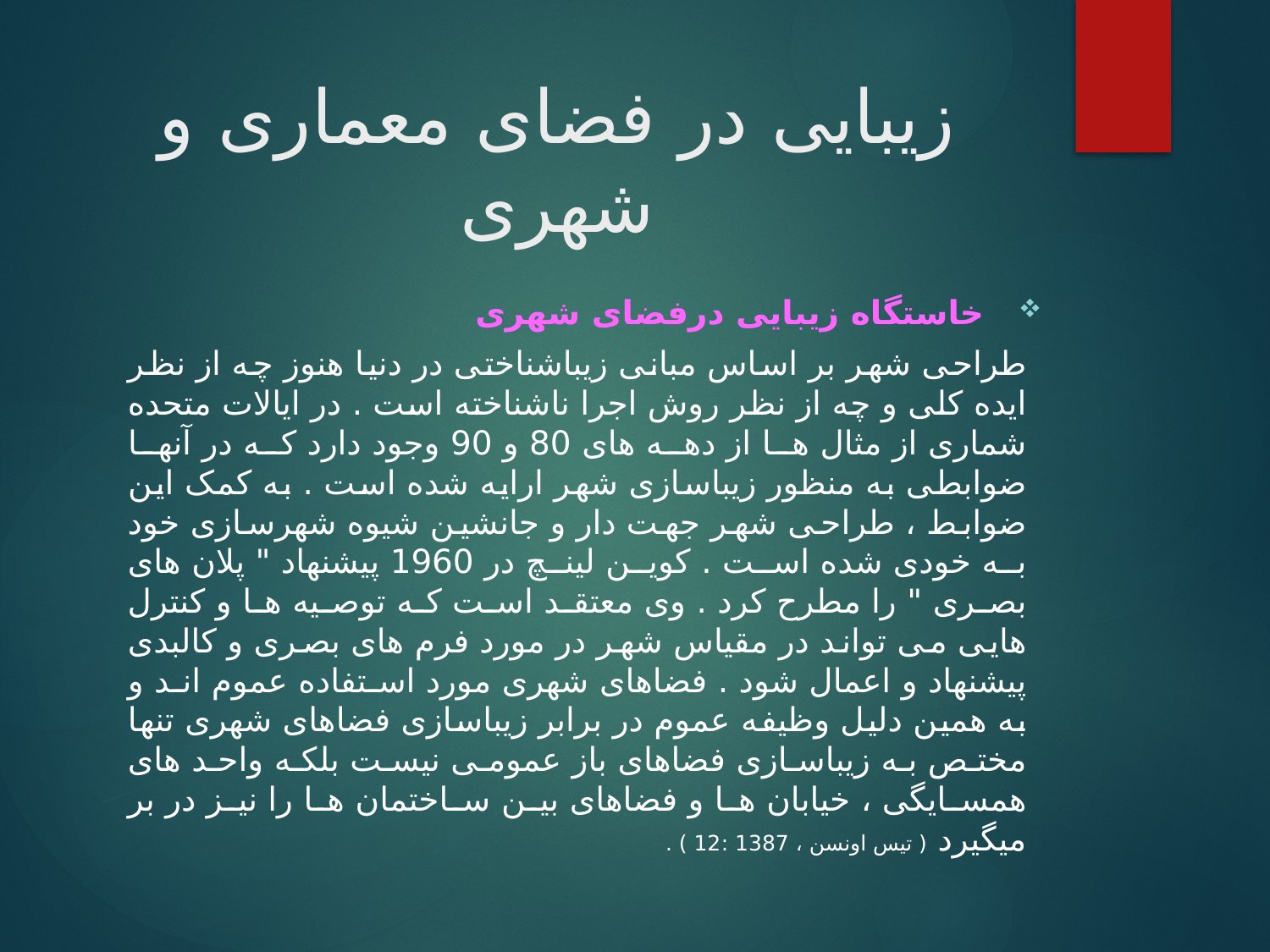

# زیبایی در فضای معماری و شهری
 خاستگاه زیبایی درفضای شهری
طراحی شهر بر اساس مبانی زیباشناختی در دنیا هنوز چه از نظر ایده کلی و چه از نظر روش اجرا ناشناخته است . در ایالات متحده شماری از مثال ها از دهه های 80 و 90 وجود دارد که در آنها ضوابطی به منظور زیباسازی شهر ارایه شده است . به کمک این ضوابط ، طراحی شهر جهت دار و جانشین شیوه شهرسازی خود به خودی شده است . کوین لینچ در 1960 پیشنهاد " پلان های بصری " را مطرح کرد . وی معتقد است که توصیه ها و کنترل هایی می تواند در مقیاس شهر در مورد فرم های بصری و کالبدی پیشنهاد و اعمال شود . فضاهای شهری مورد استفاده عموم اند و به همین دلیل وظیفه عموم در برابر زیباسازی فضاهای شهری تنها مختص به زیباسازی فضاهای باز عمومی نیست بلکه واحد های همسایگی ، خیابان ها و فضاهای بین ساختمان ها را نیز در بر میگیرد ( تیس اونسن ، 1387 :12 ) .